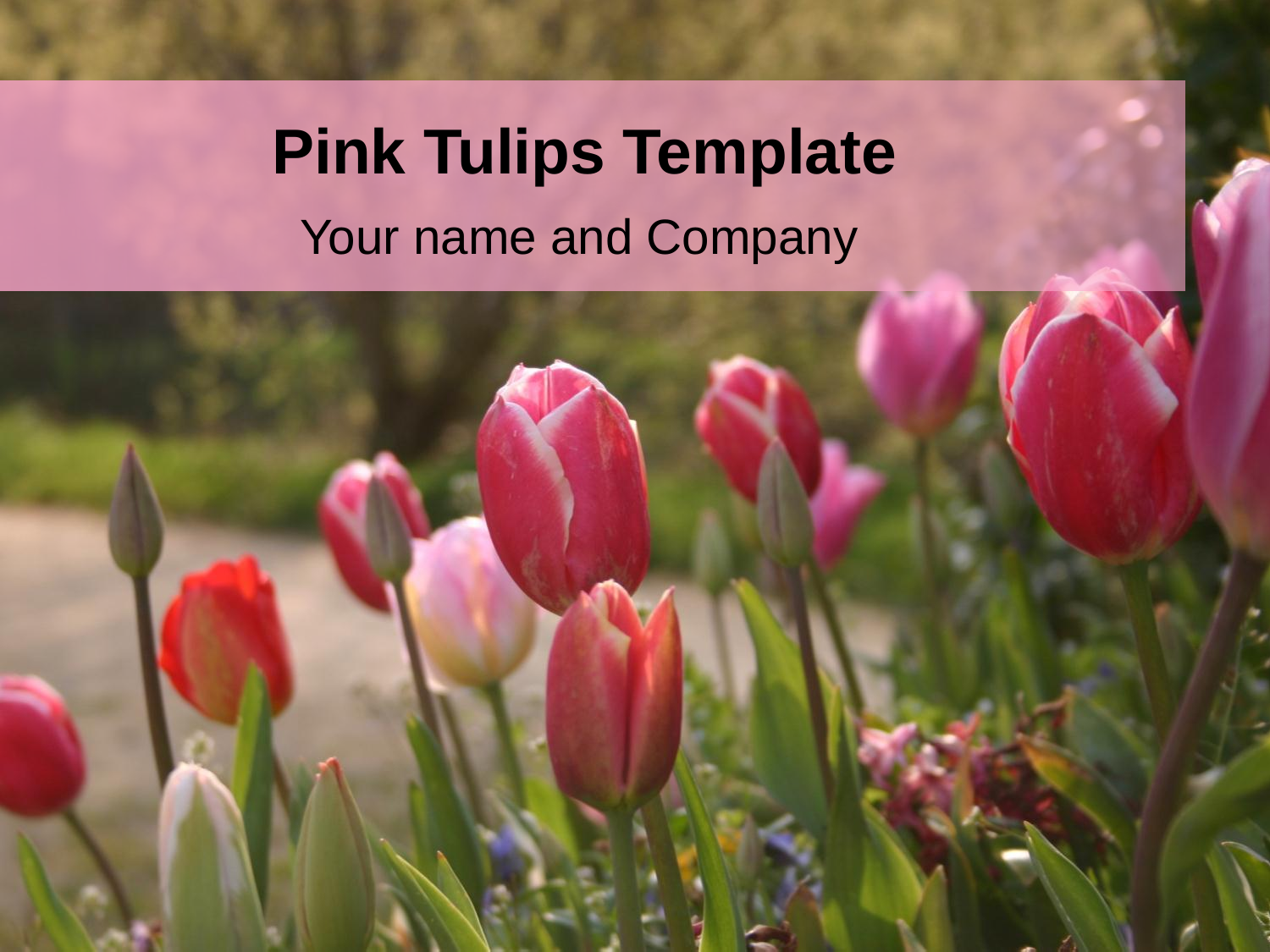

# Pink Tulips Template
Your name and Company